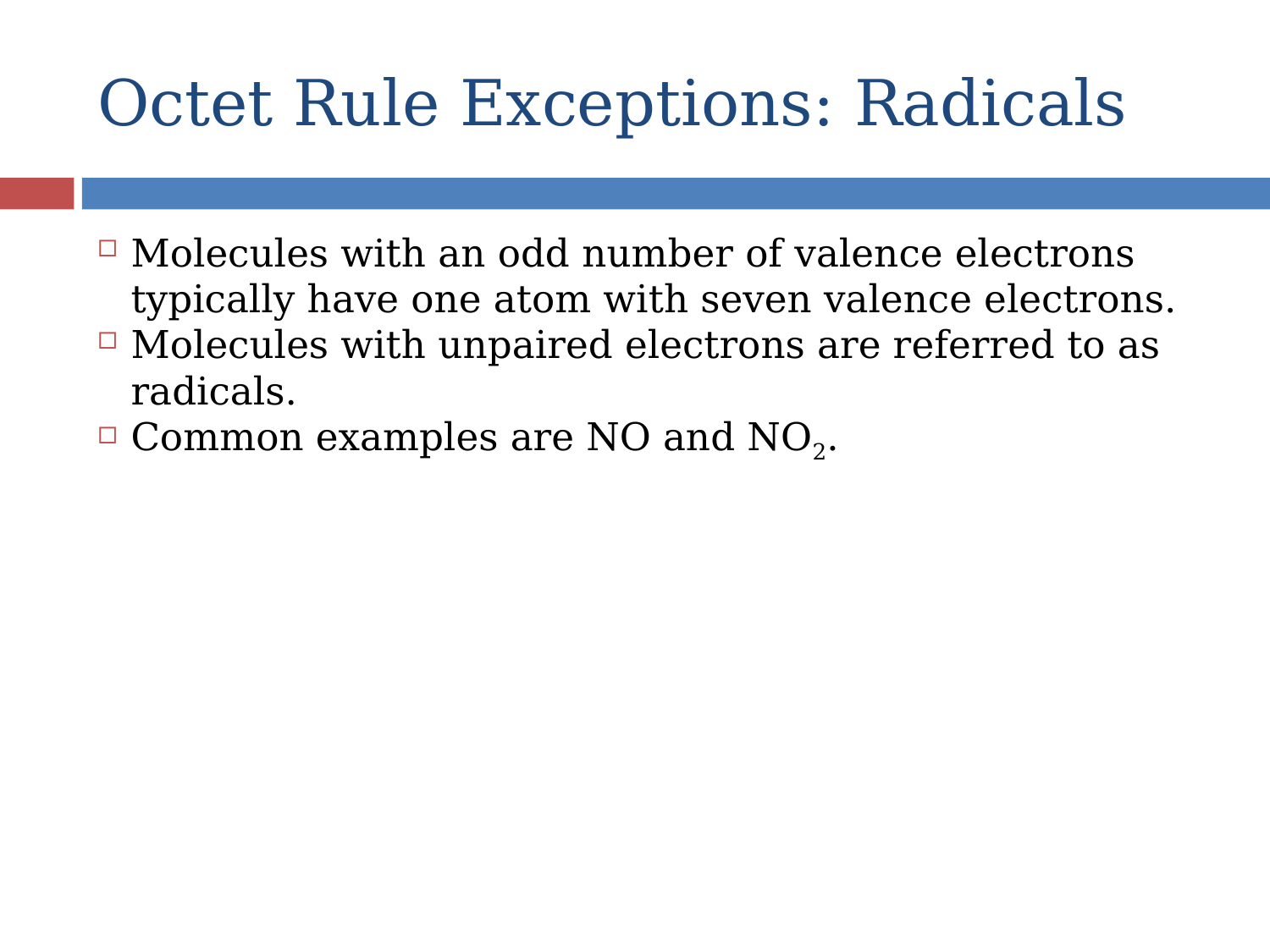

# Octet Rule Exceptions: Radicals
Molecules with an odd number of valence electrons typically have one atom with seven valence electrons.
Molecules with unpaired electrons are referred to as radicals.
Common examples are NO and NO2.